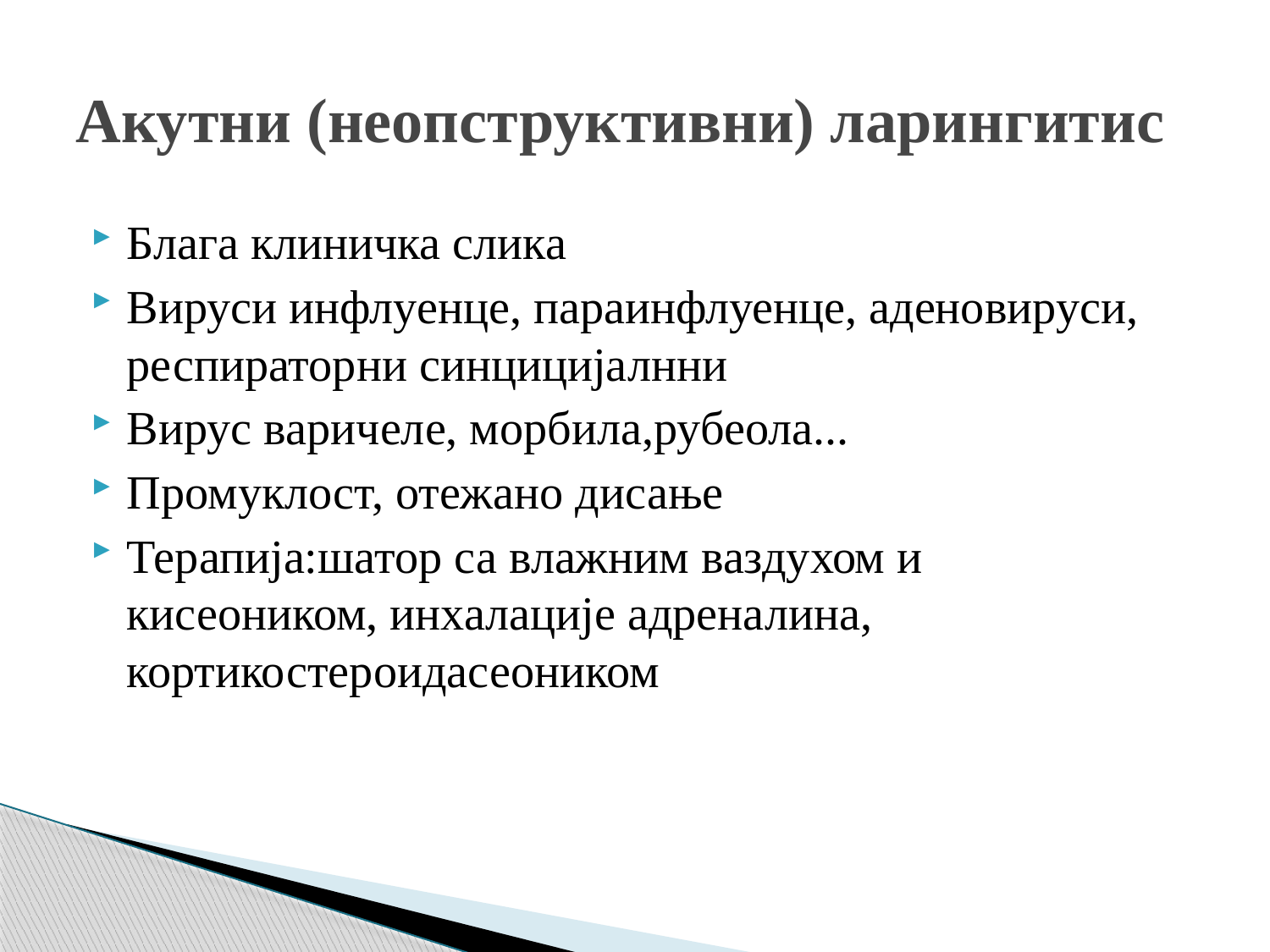

# Акутни (неопструктивни) ларингитис
Блага клиничка слика
Вируси инфлуенце, параинфлуенце, аденовируси, респираторни синцицијалнни
Вирус варичеле, морбила,рубеола...
Промуклост, отежано дисање
Терапија:шатор са влажним ваздухом и  кисеоником, инхалације адреналина, кортикостероидасеоником